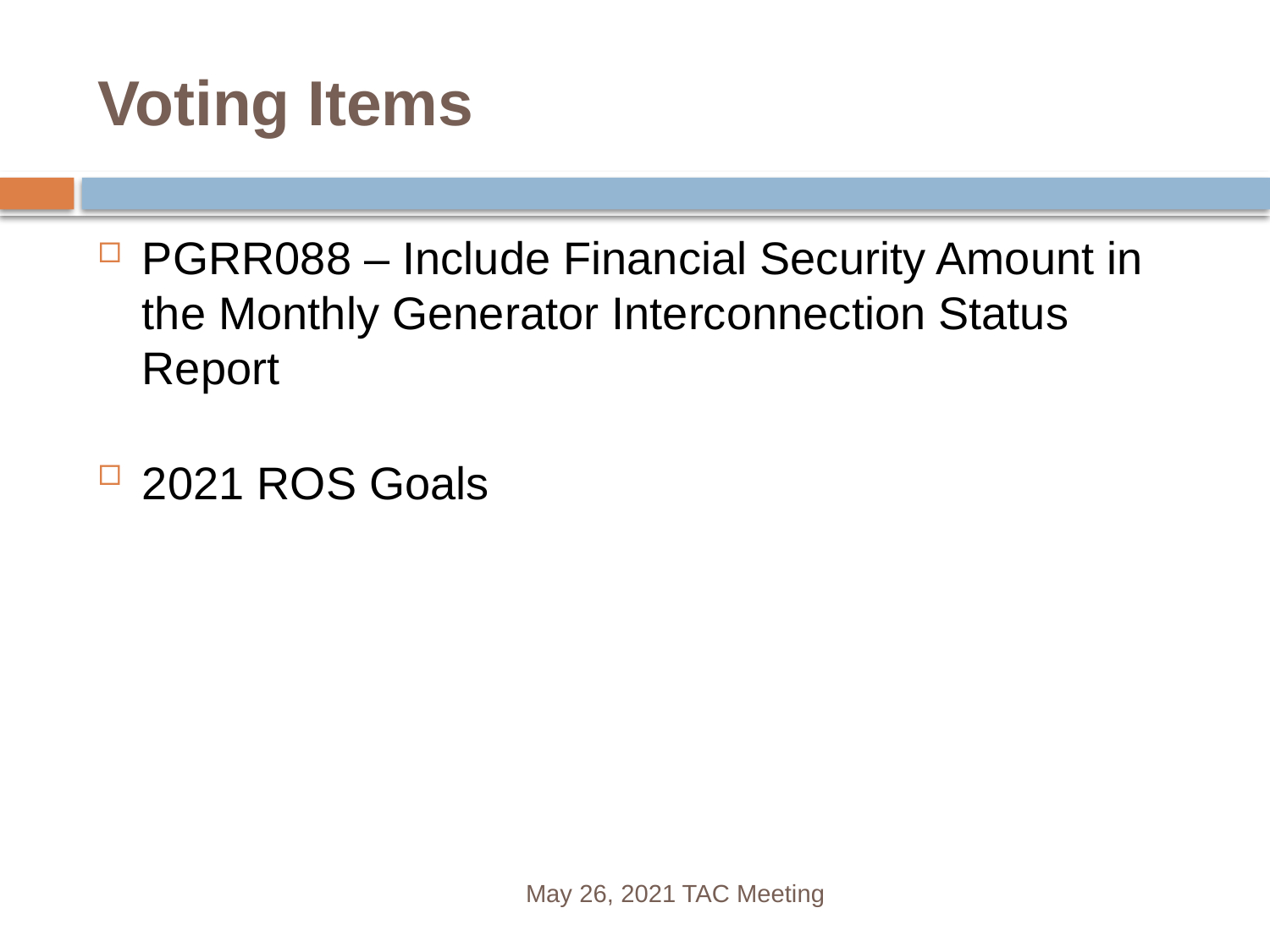

# Voting Items
PGRR088 – Include Financial Security Amount in the Monthly Generator Interconnection Status Report

2021 ROS Goals
May 26, 2021 TAC Meeting